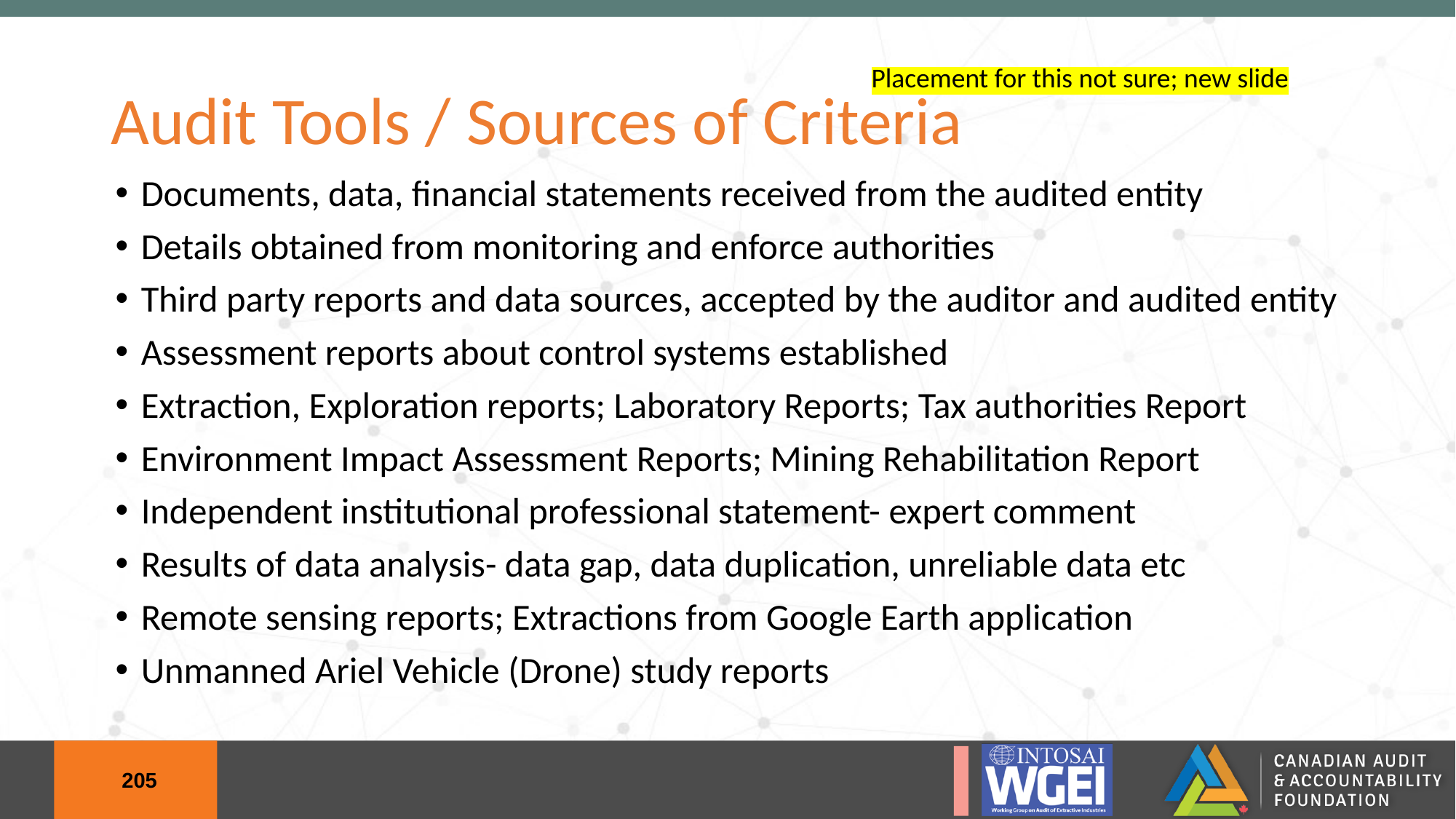

# Audit Tools / Sources of Criteria
Placement for this not sure; new slide
Documents, data, financial statements received from the audited entity
Details obtained from monitoring and enforce authorities
Third party reports and data sources, accepted by the auditor and audited entity
Assessment reports about control systems established
Extraction, Exploration reports; Laboratory Reports; Tax authorities Report
Environment Impact Assessment Reports; Mining Rehabilitation Report
Independent institutional professional statement- expert comment
Results of data analysis- data gap, data duplication, unreliable data etc
Remote sensing reports; Extractions from Google Earth application
Unmanned Ariel Vehicle (Drone) study reports